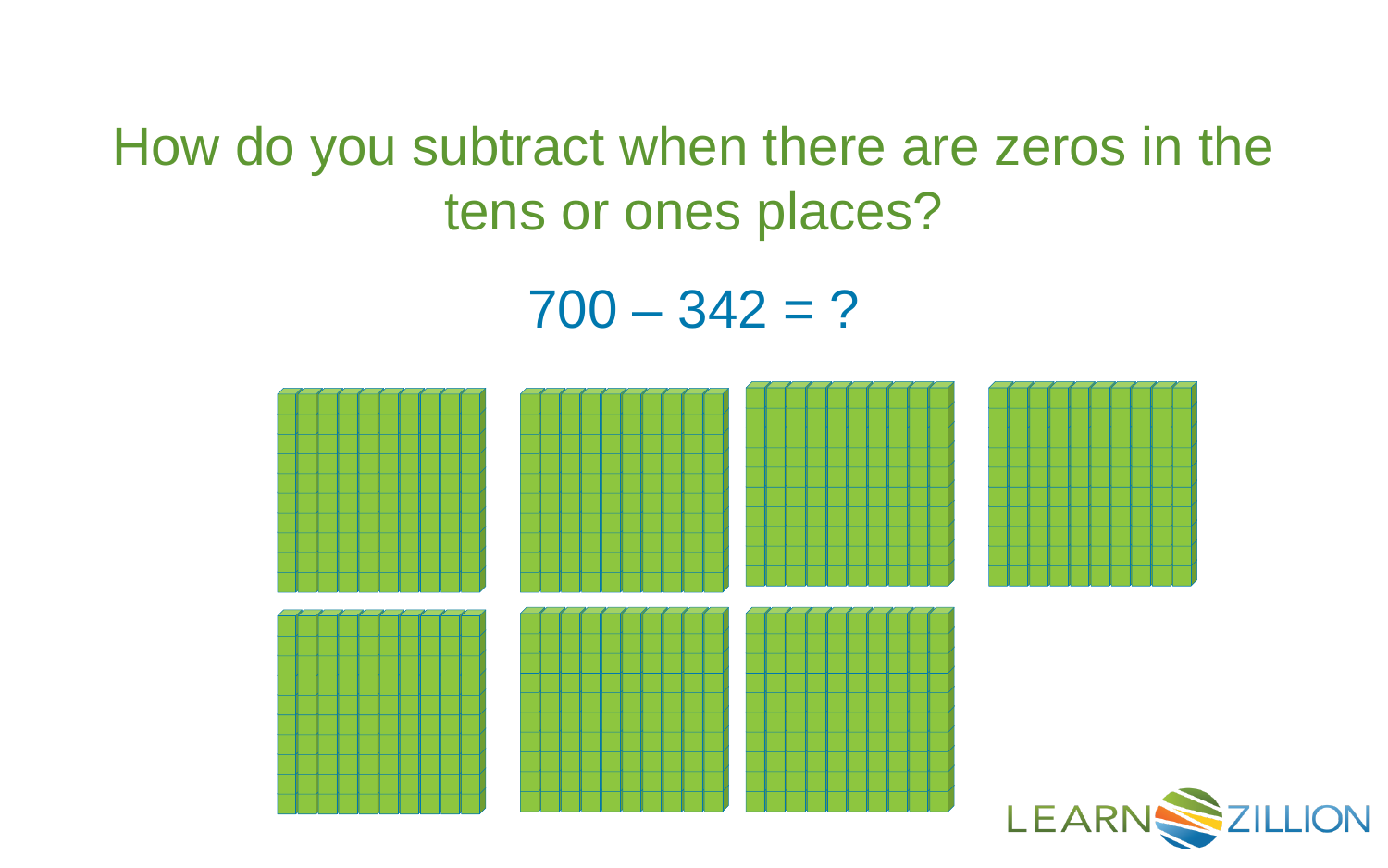

How do you subtract when there are zeros in the tens or ones places?
700 – 342 = ?